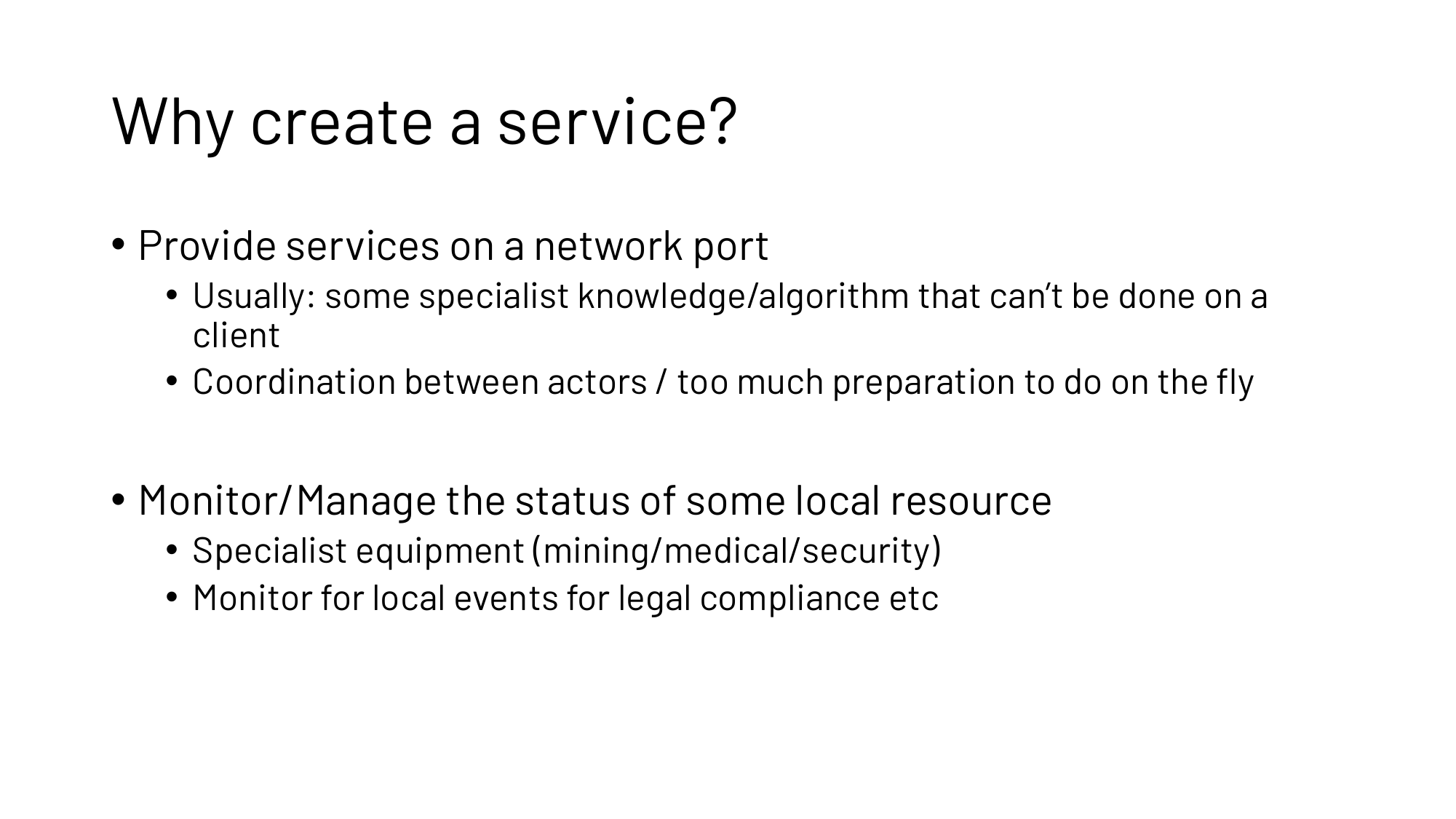

# Why create a service?
Provide services on a network port
Usually: some specialist knowledge/algorithm that can’t be done on a client
Coordination between actors / too much preparation to do on the fly

Monitor/Manage the status of some local resource
Specialist equipment (mining/medical/security)
Monitor for local events for legal compliance etc